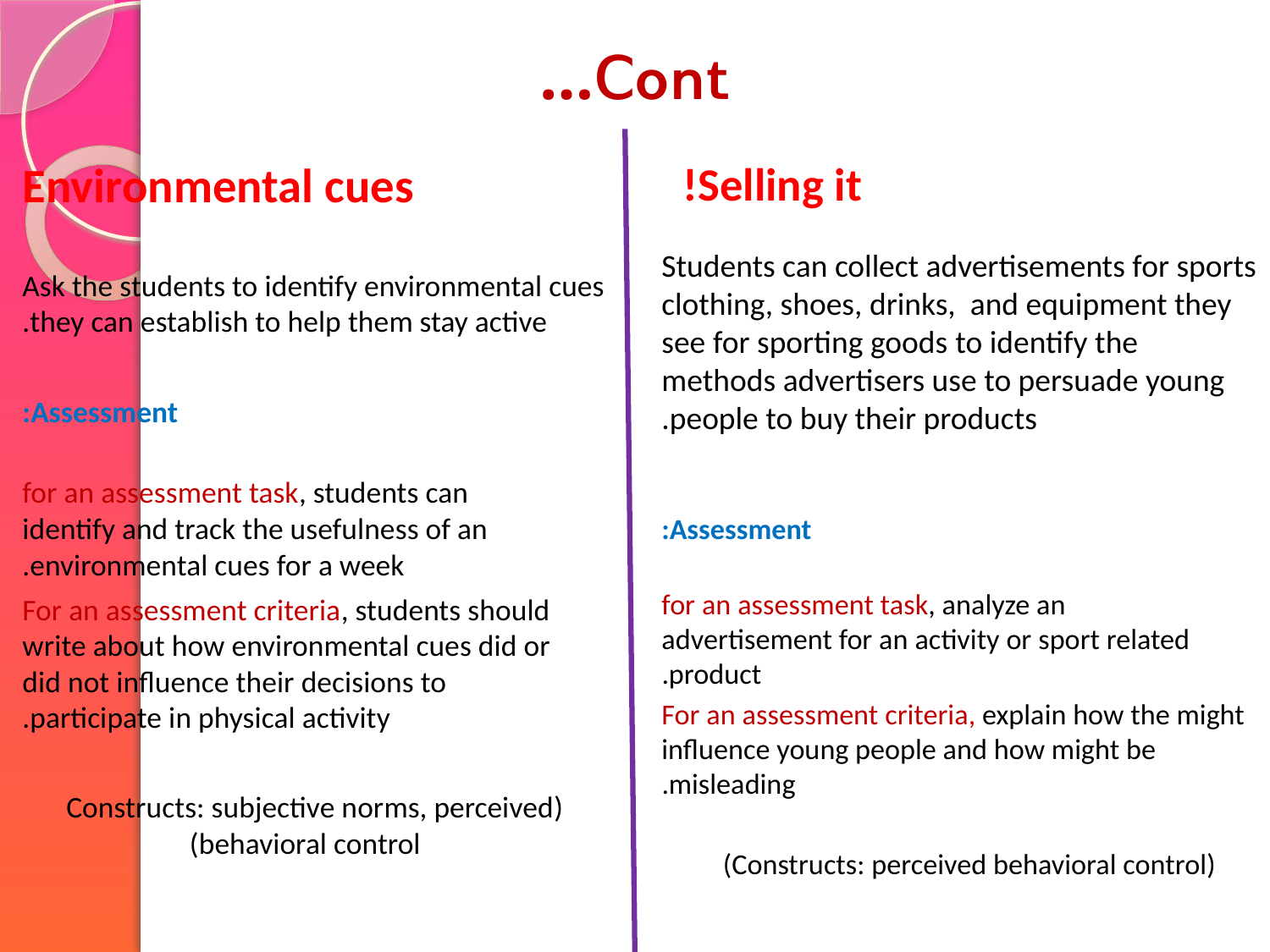

Cont…
          Environmental cues

Ask the students to identify environmental cues they can establish to help them stay active.

Assessment:
for an assessment task, students can identify and track the usefulness of an environmental cues for a week.
For an assessment criteria, students should write about how environmental cues did or did not influence their decisions to participate in physical activity.

(Constructs: subjective norms, perceived behavioral control)

           Selling it!

Students can collect advertisements for sports clothing, shoes, drinks,  and equipment they see for sporting goods to identify the methods advertisers use to persuade young people to buy their products.

Assessment:
for an assessment task, analyze an advertisement for an activity or sport related product.
For an assessment criteria, explain how the might influence young people and how might be misleading.

(Constructs: perceived behavioral control)